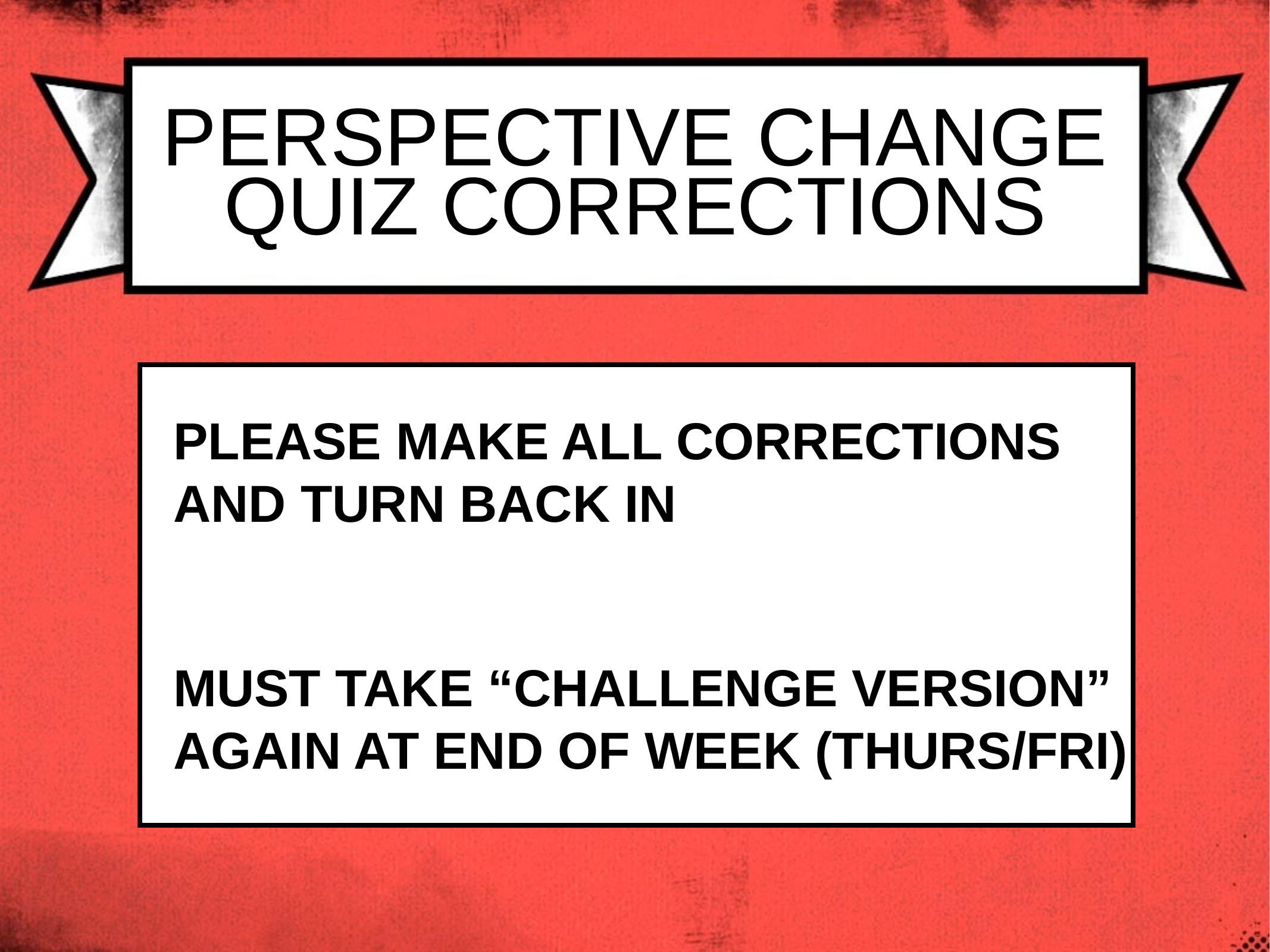

# PERSPECTIVE change QUIZ CORRECTIONS
PLEASE MAKE ALL CORRECTIONS AND TURN BACK IN

MUST TAKE “CHALLENGE VERSION” AGAIN AT END OF WEEK (THURS/FRI)